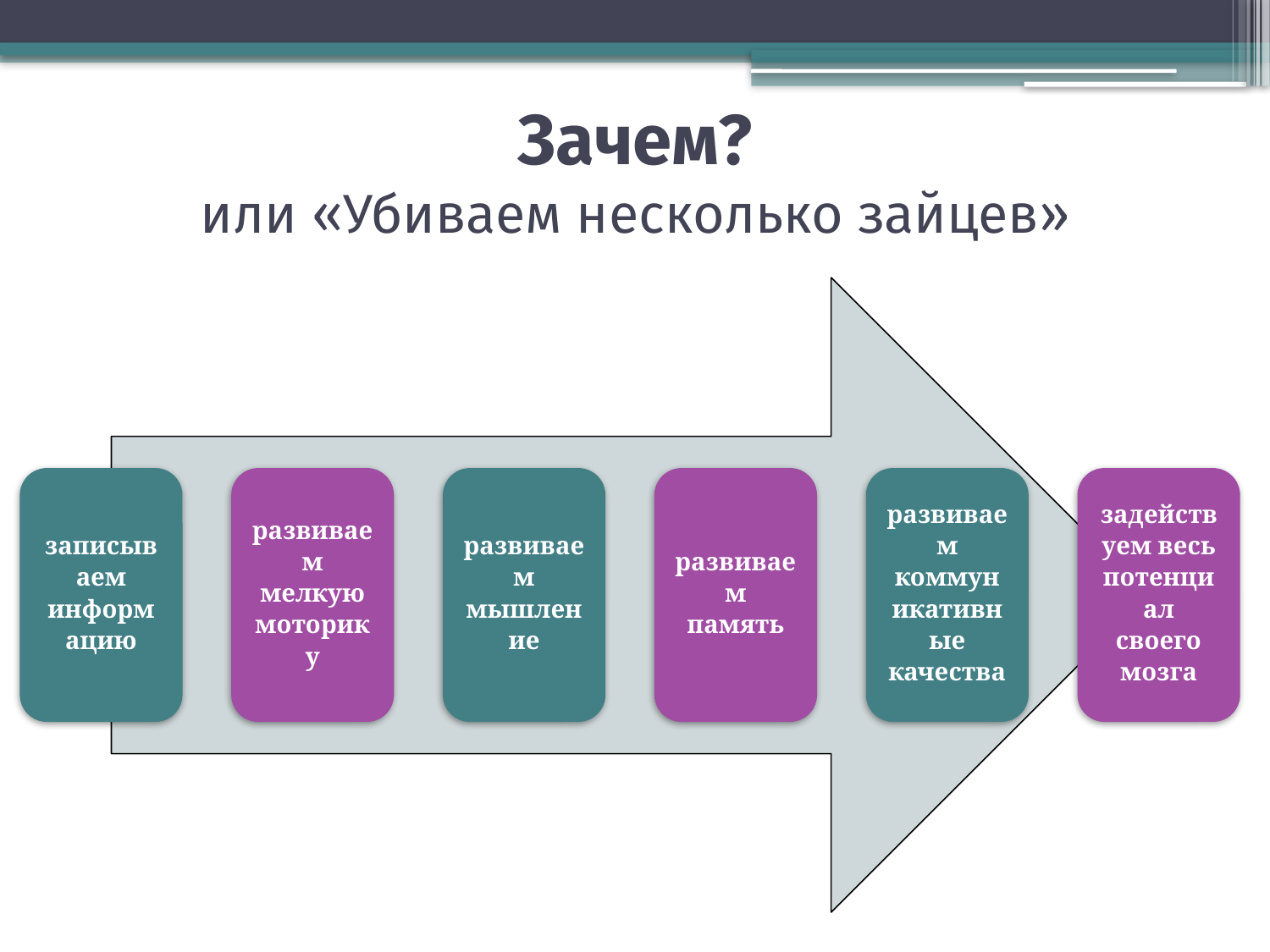

# Зачем? или «Убиваем несколько зайцев»
записываем информацию
развиваем память
задействуем весь потенциал своего мозга
развиваем мелкую моторику
развиваем мышление
развиваем коммуникативные качества